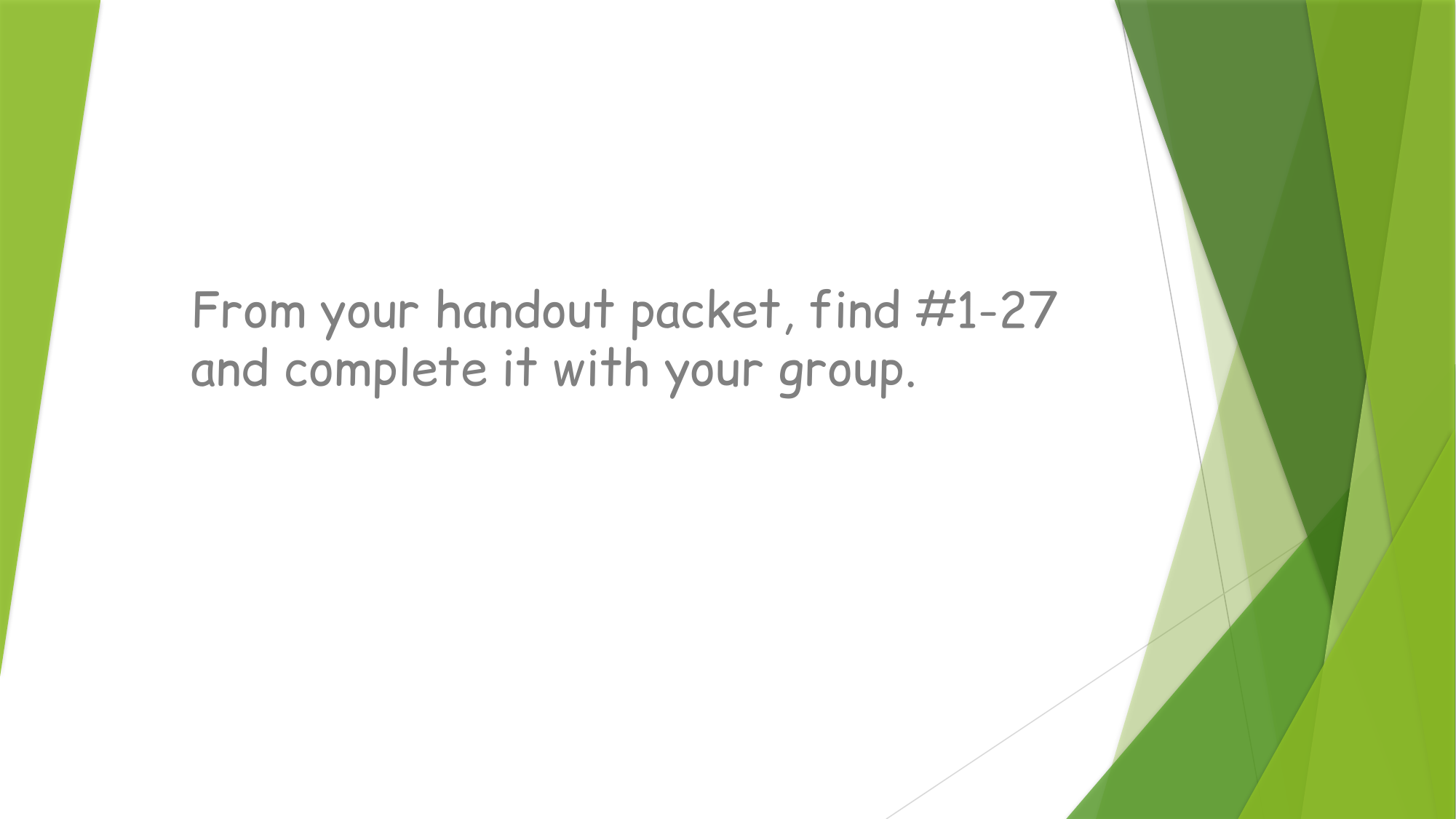

From your handout packet, find #1-27 and complete it with your group.